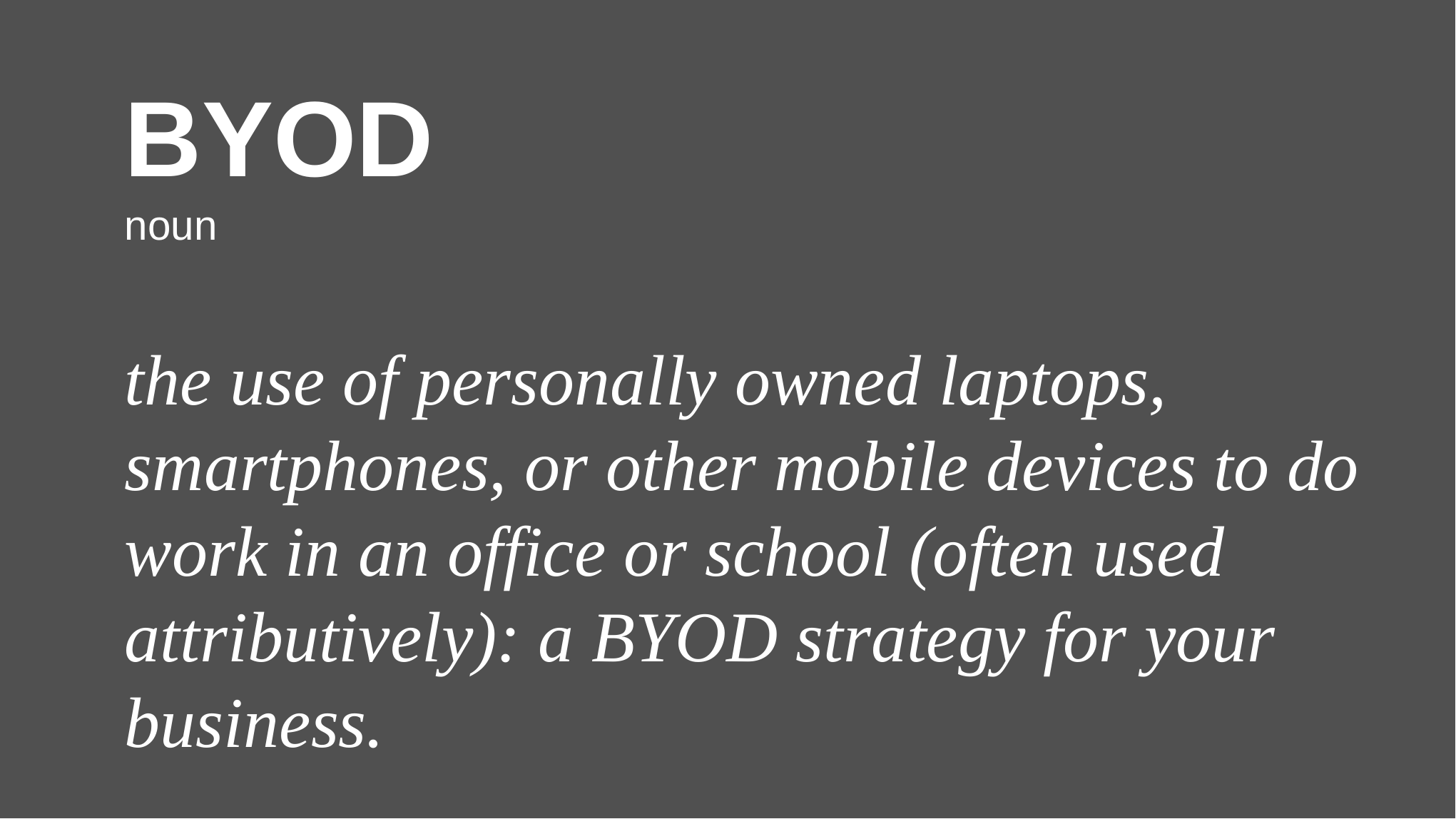

BYOD
noun

the use of personally owned laptops, smartphones, or other mobile devices to do work in an office or school (often used attributively): a BYOD strategy for your business.